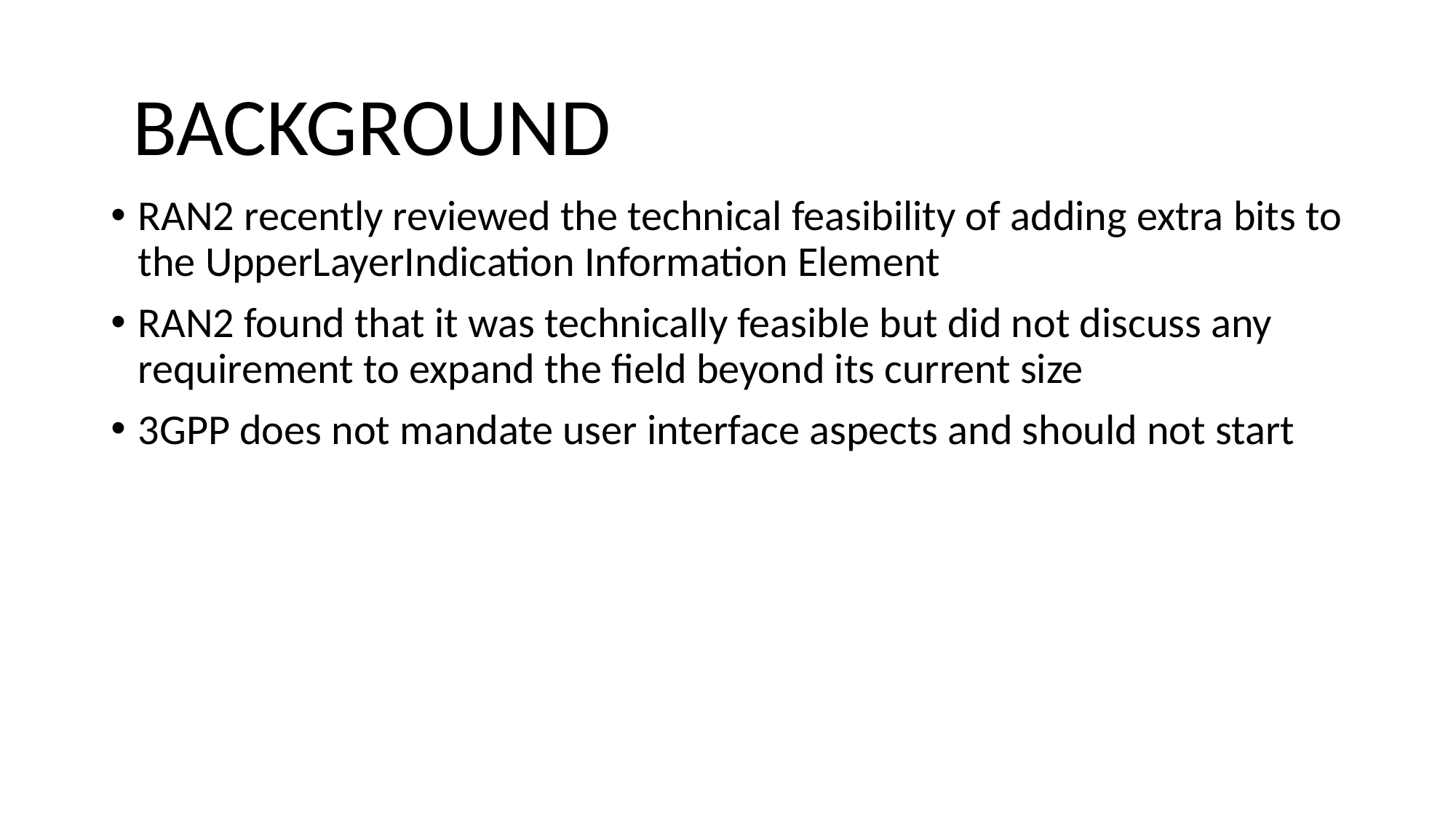

BACKGROUND
RAN2 recently reviewed the technical feasibility of adding extra bits to the UpperLayerIndication Information Element
RAN2 found that it was technically feasible but did not discuss any requirement to expand the field beyond its current size
3GPP does not mandate user interface aspects and should not start